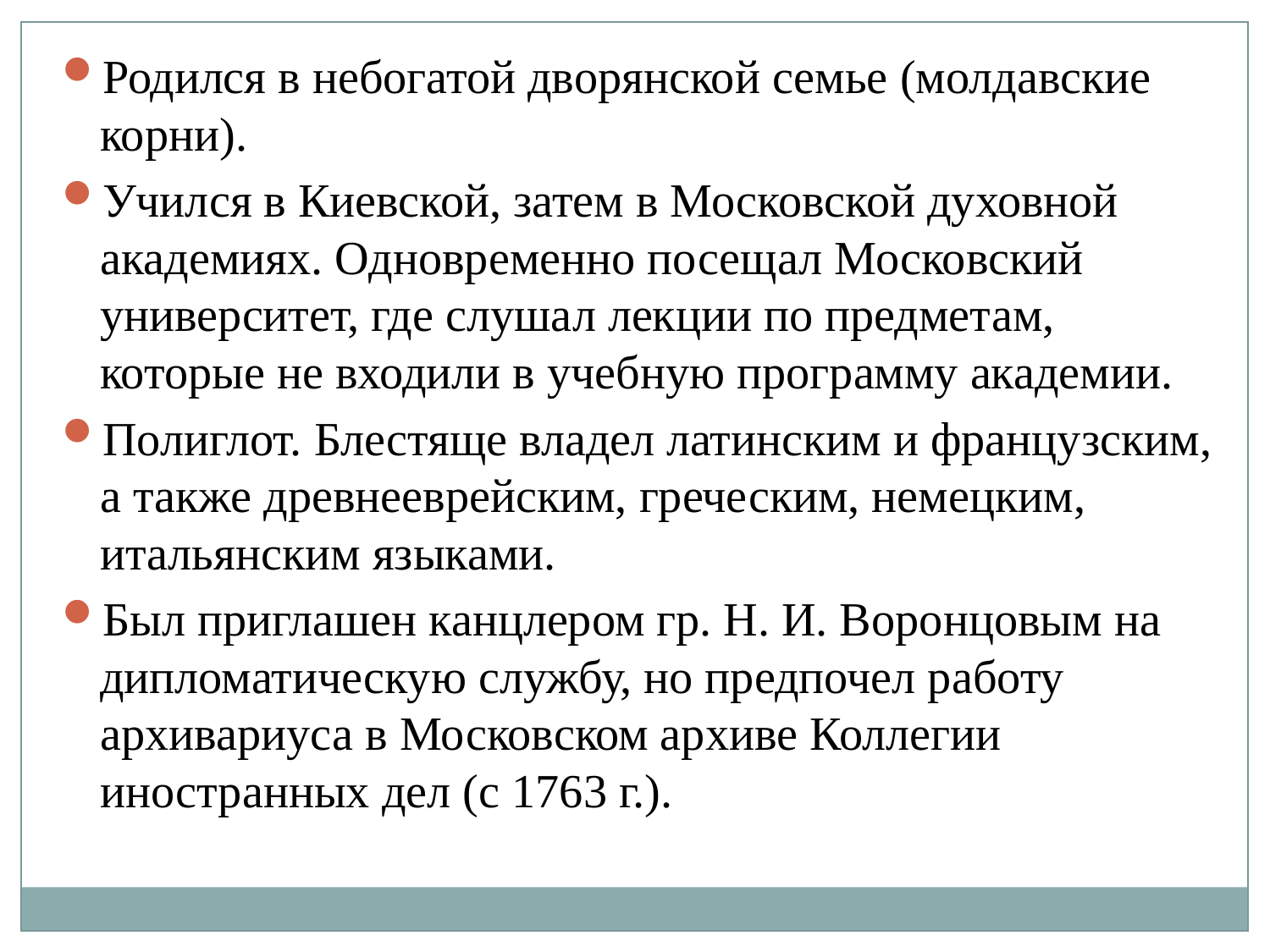

Родился в небогатой дворянской семье (молдавские корни).
Учился в Киевской, затем в Московской духовной академиях. Одновременно посещал Московский университет, где слушал лекции по предметам, которые не входили в учебную программу академии.
Полиглот. Блестяще владел латинским и французским, а также древнееврейским, греческим, немецким, итальянским языками.
Был приглашен канцлером гр. Н. И. Воронцовым на дипломатическую службу, но предпочел работу архивариуса в Московском архиве Коллегии иностранных дел (с 1763 г.).